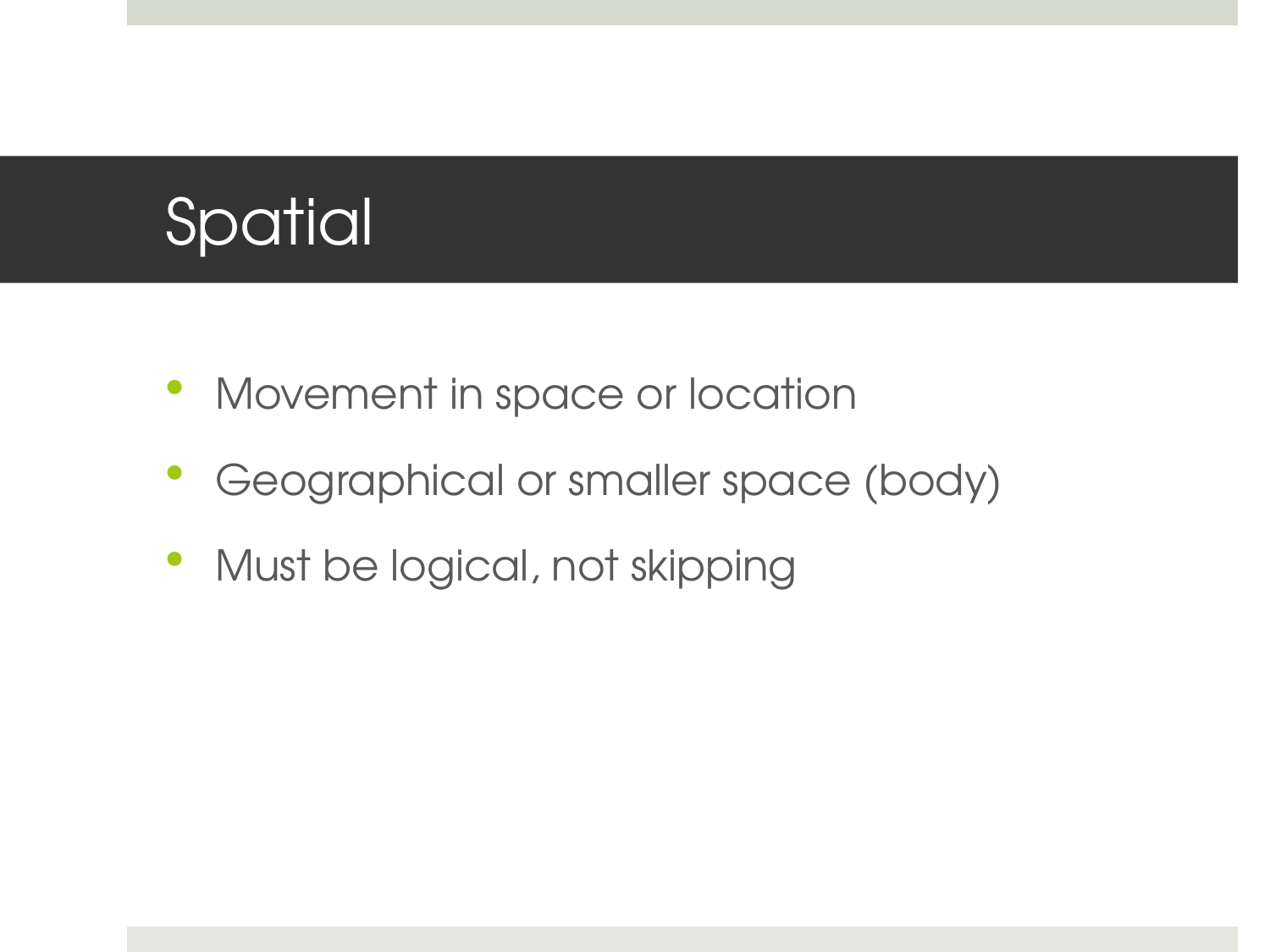

# Spatial
Movement in space or location
Geographical or smaller space (body)
Must be logical, not skipping